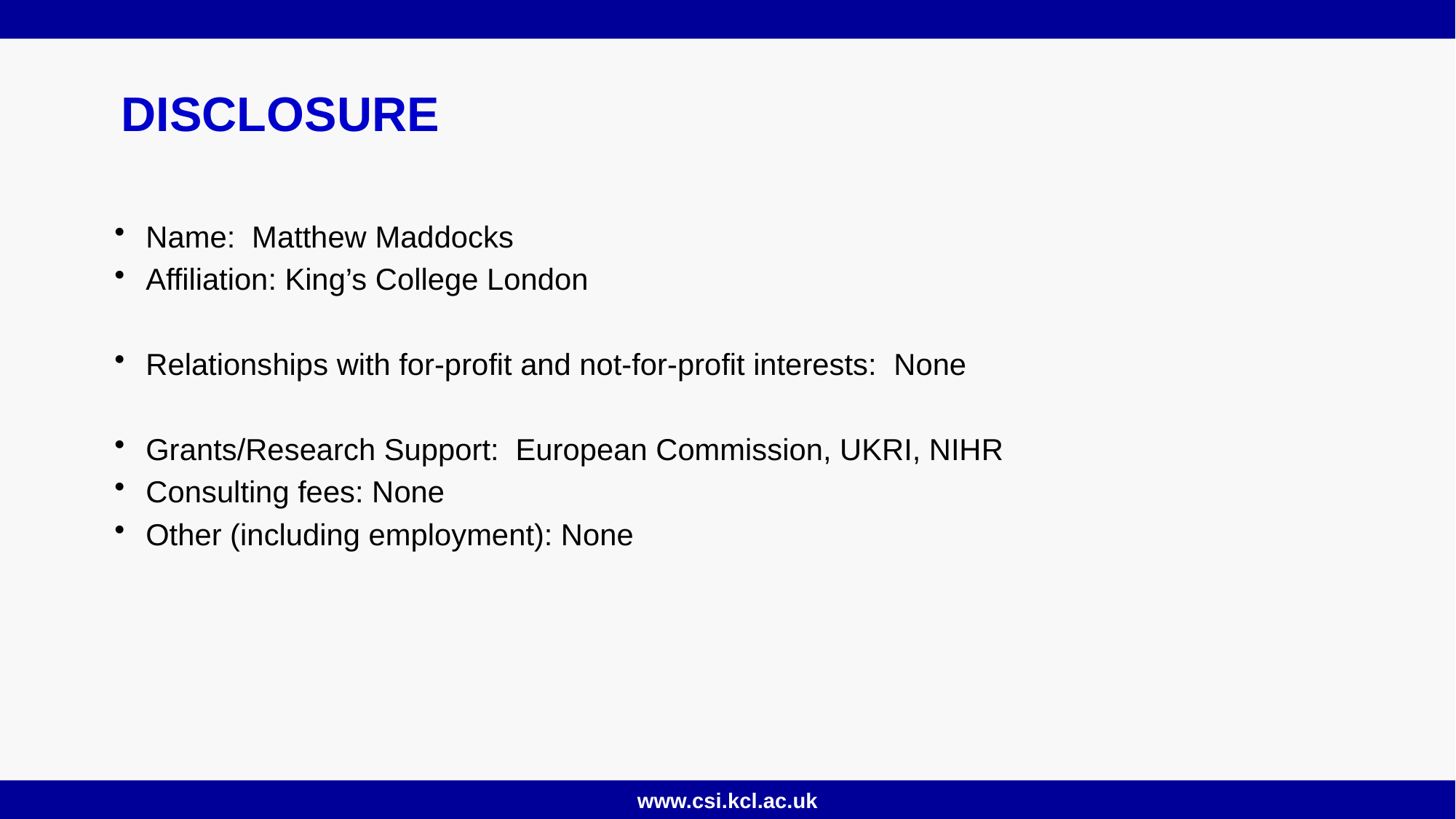

# DISCLOSURE​
​
Name:  Matthew Maddocks	 ​
Affiliation: King’s College London

Relationships with for-profit and not-for-profit interests: ​ None
​
Grants/Research Support:  European Commission, UKRI, NIHR
Consulting fees: None
Other (including employment): None